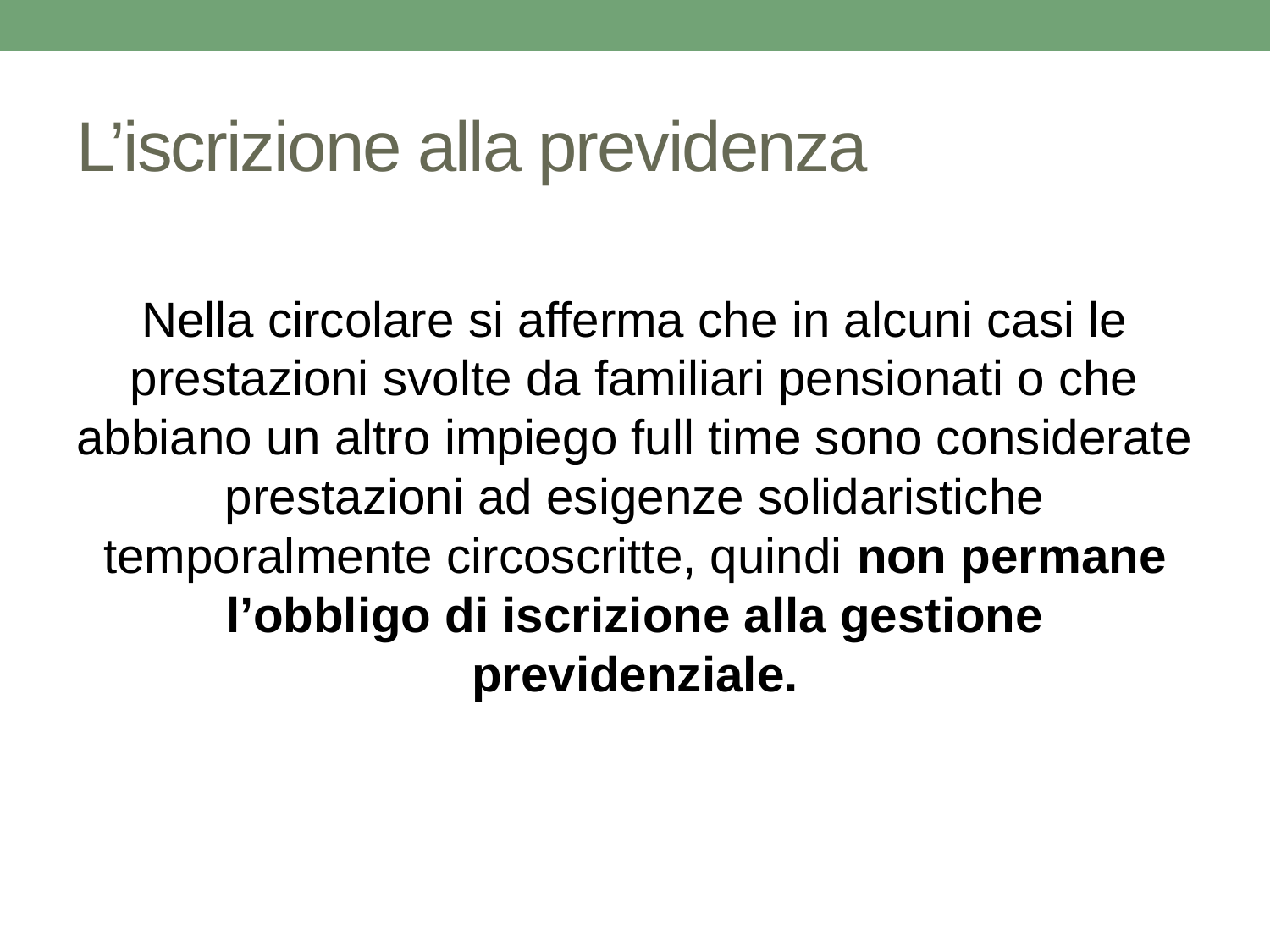

# L’iscrizione alla previdenza

Nella circolare si afferma che in alcuni casi le prestazioni svolte da familiari pensionati o che abbiano un altro impiego full time sono considerate prestazioni ad esigenze solidaristiche temporalmente circoscritte, quindi non permane l’obbligo di iscrizione alla gestione previdenziale.